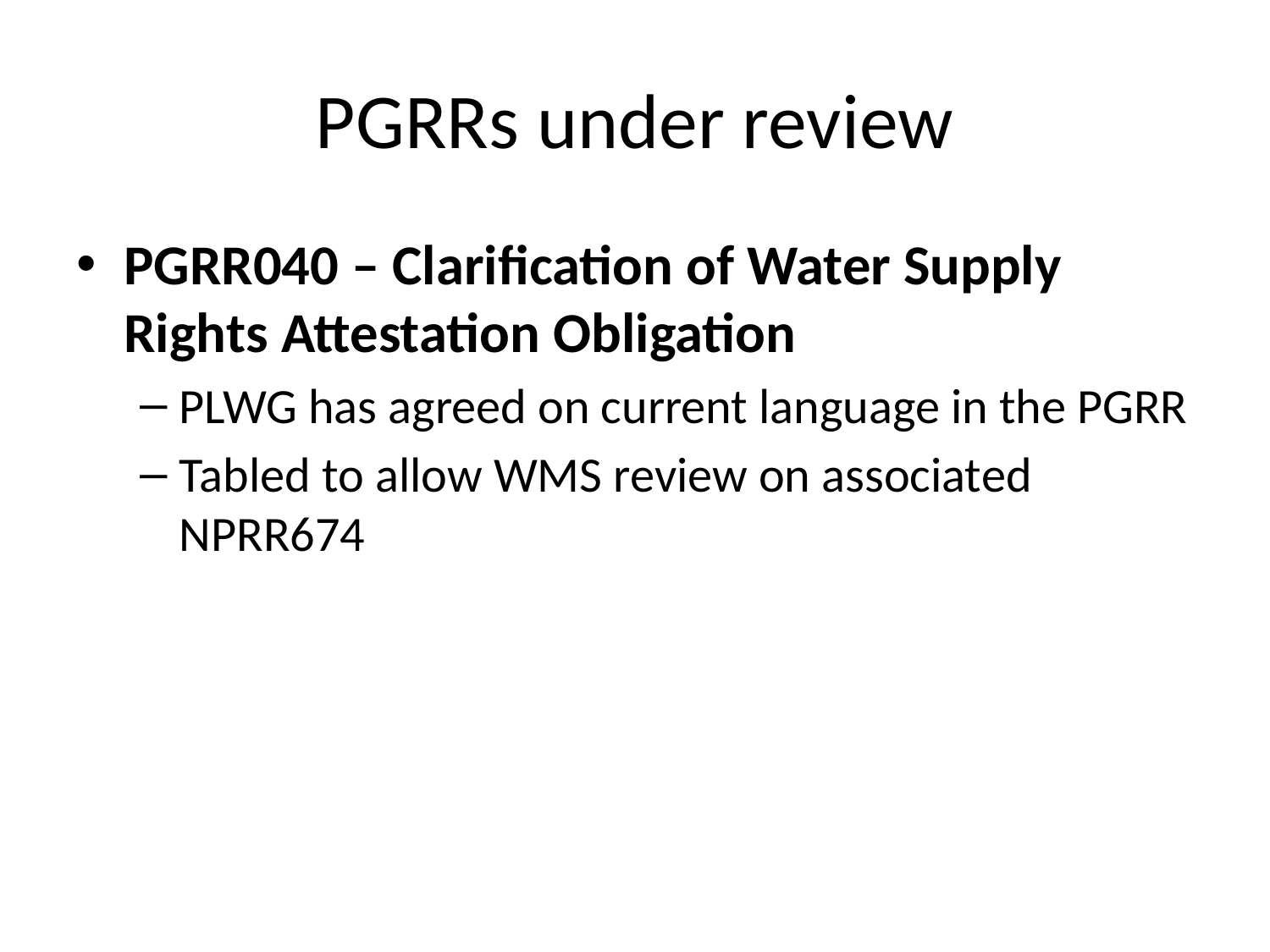

# PGRRs under review
PGRR040 – Clarification of Water Supply Rights Attestation Obligation
PLWG has agreed on current language in the PGRR
Tabled to allow WMS review on associated NPRR674